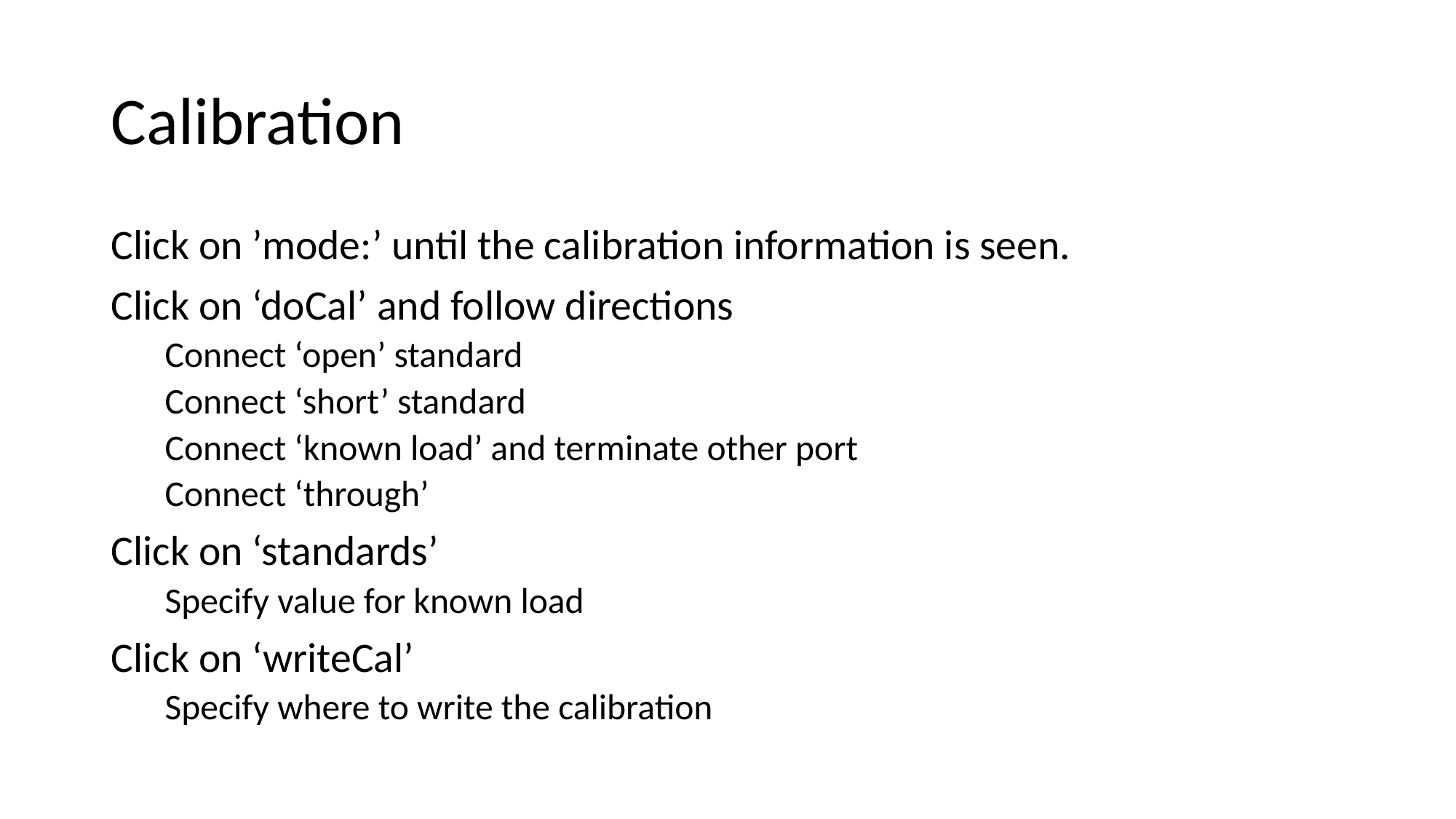

# Calibration
Click on ’mode:’ until the calibration information is seen.
Click on ‘doCal’ and follow directions
Connect ‘open’ standard
Connect ‘short’ standard
Connect ‘known load’ and terminate other port
Connect ‘through’
Click on ‘standards’
Specify value for known load
Click on ‘writeCal’
Specify where to write the calibration